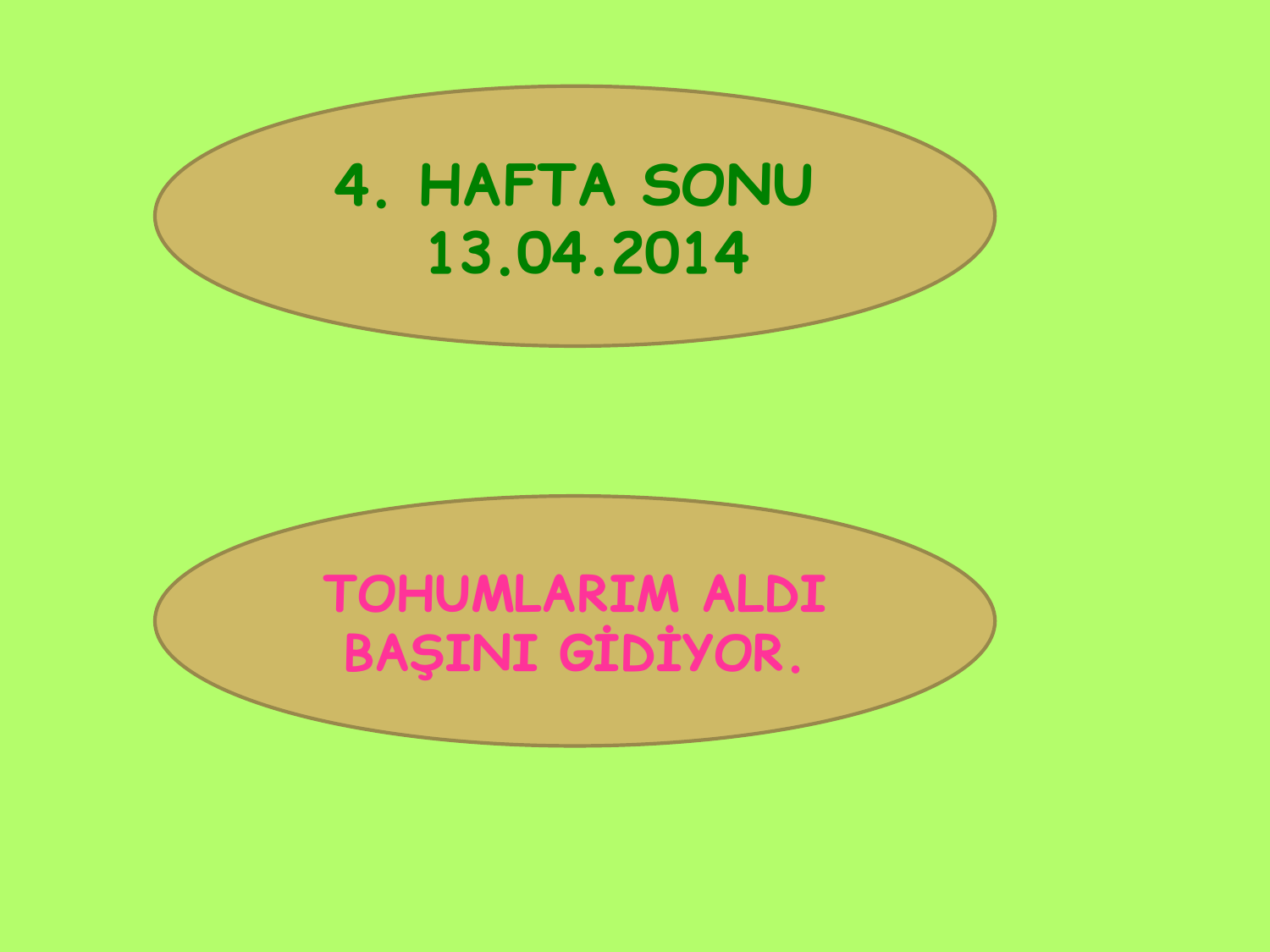

4. HAFTA SONU
 13.04.2014

TOHUMLARIM ALDI BAŞINI GİDİYOR.